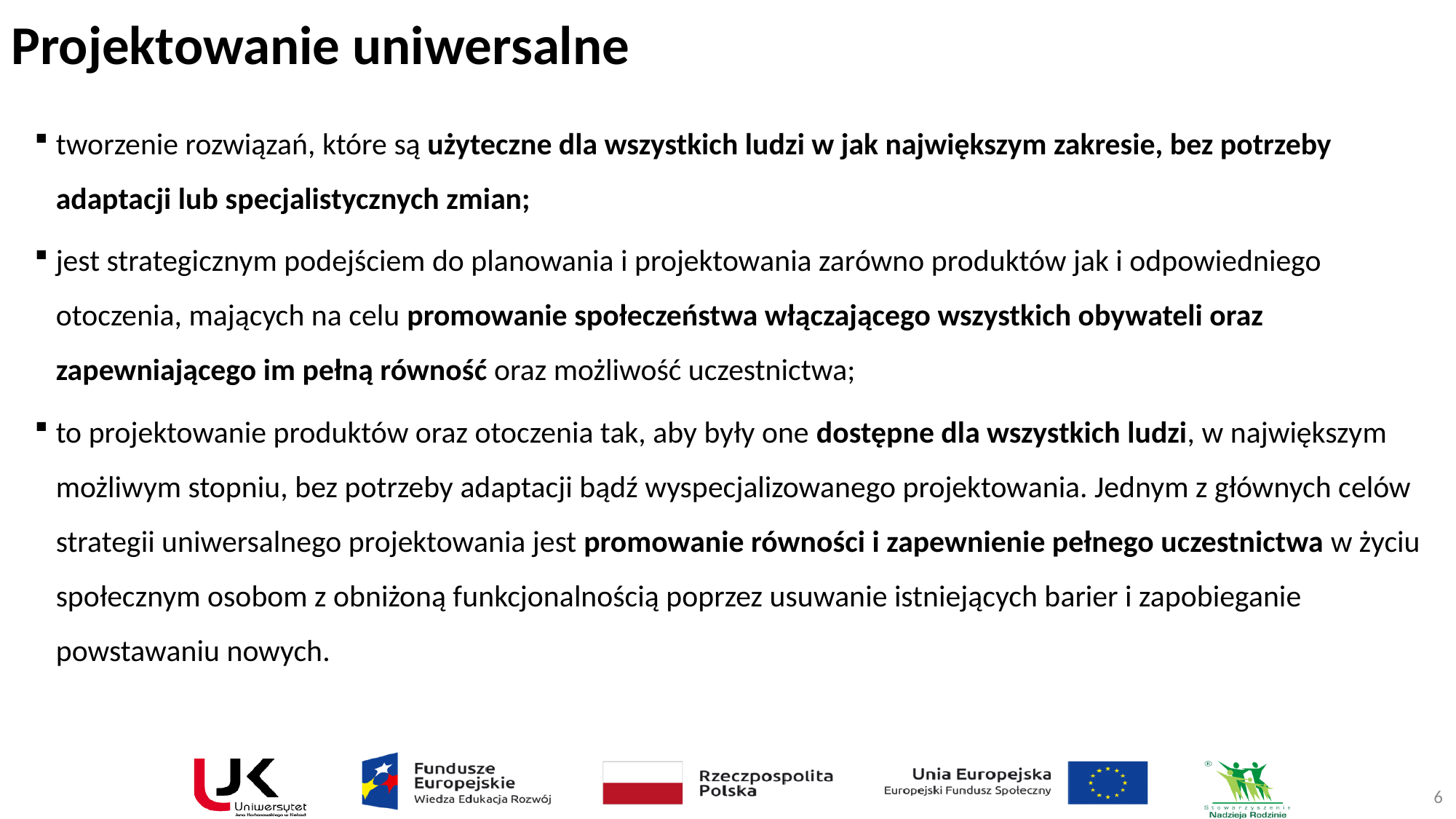

# Projektowanie uniwersalne
tworzenie rozwiązań, które są użyteczne dla wszystkich ludzi w jak największym zakresie, bez potrzeby adaptacji lub specjalistycznych zmian;
jest strategicznym podejściem do planowania i projektowania zarówno produktów jak i odpowiedniego otoczenia, mających na celu promowanie społeczeństwa włączającego wszystkich obywateli oraz zapewniającego im pełną równość oraz możliwość uczestnictwa;
to projektowanie produktów oraz otoczenia tak, aby były one dostępne dla wszystkich ludzi, w największym możliwym stopniu, bez potrzeby adaptacji bądź wyspecjalizowanego projektowania. Jednym z głównych celów strategii uniwersalnego projektowania jest promowanie równości i zapewnienie pełnego uczestnictwa w życiu społecznym osobom z obniżoną funkcjonalnością poprzez usuwanie istniejących barier i zapobieganie powstawaniu nowych.

6